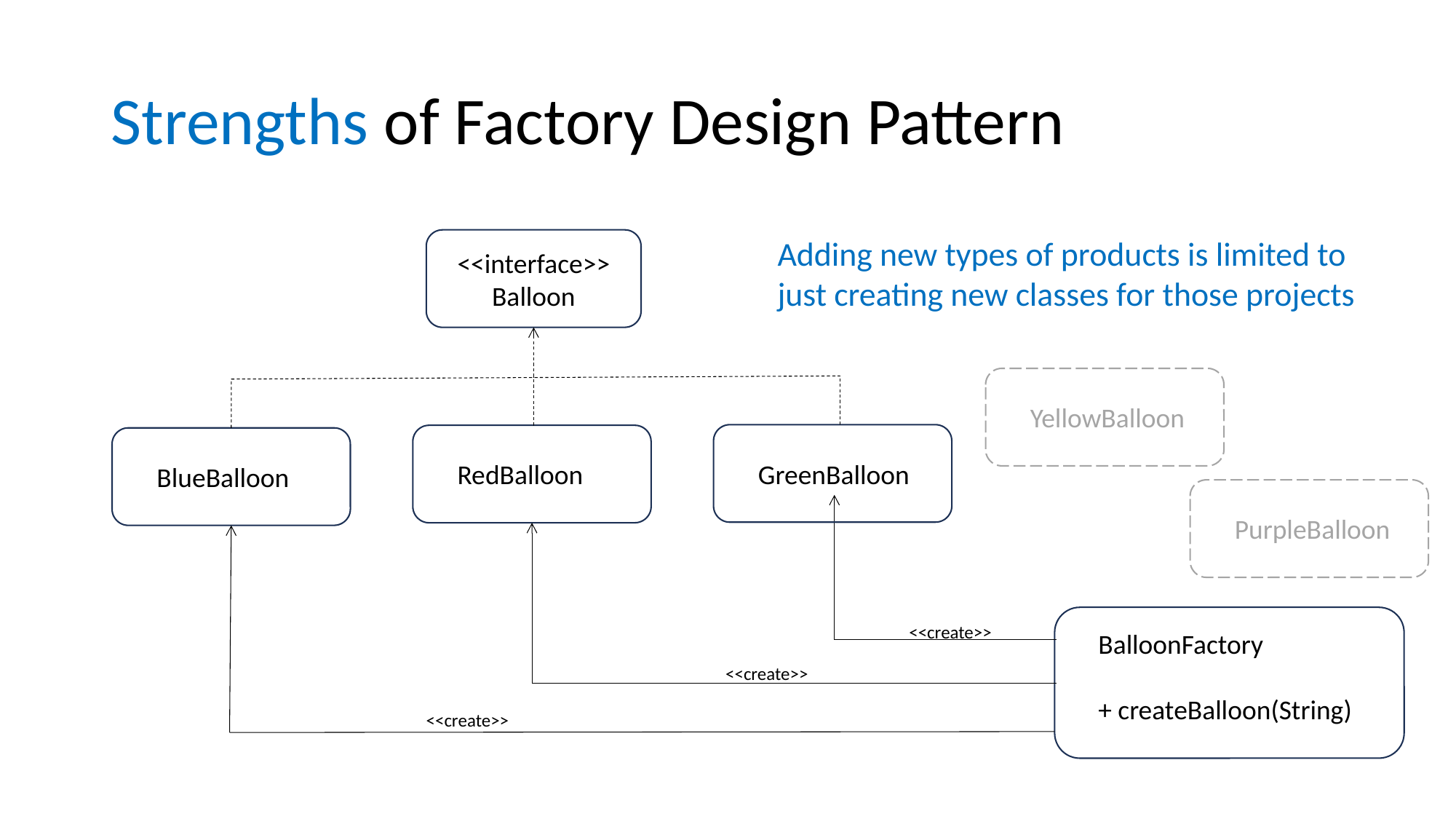

# Strengths of Factory Design Pattern
Adding new types of products is limited to just creating new classes for those projects

<<interface>>
Balloon

YellowBalloon

GreenBalloon

RedBalloon

BlueBalloon

PurpleBalloon

BalloonFactory

+ createBalloon(String)
<<create>>
<<create>>
<<create>>